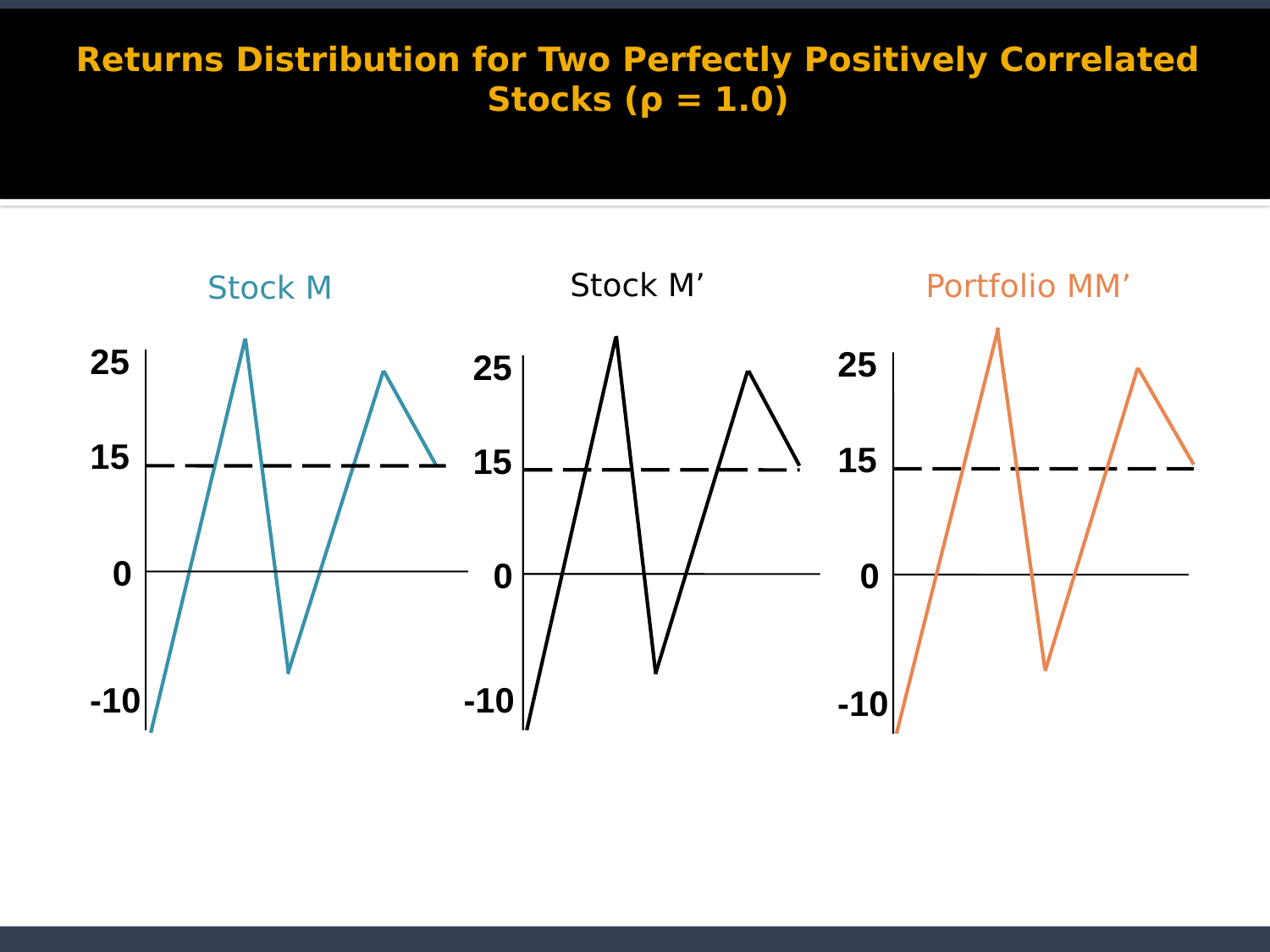

# Returns Distribution for Two Perfectly Positively Correlated Stocks (ρ = 1.0)
Stock M’

25

15

0

-10
Portfolio MM’

25

15

0

-10
Stock M
25

15

0

-10